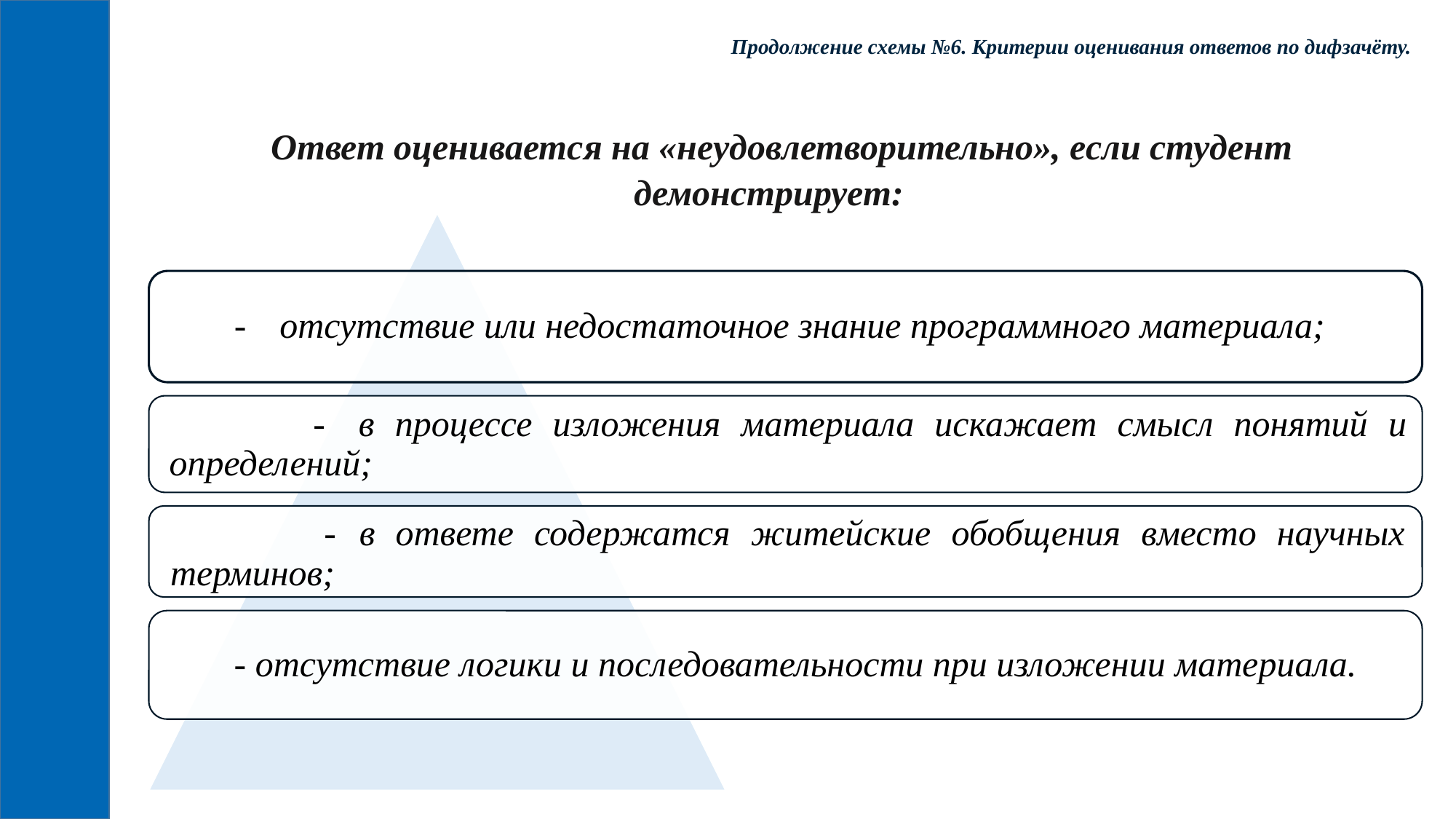

Продолжение схемы №6. Критерии оценивания ответов по дифзачёту.

Ответ оценивается на «неудовлетворительно», если студент демонстрирует:

       - 	отсутствие или недостаточное знание программного материала;
       -	в процессе изложения материала искажает смысл понятий и определений;
       -	в ответе содержатся житейские обобщения вместо научных терминов;
       - отсутствие логики и последовательности при изложении материала.